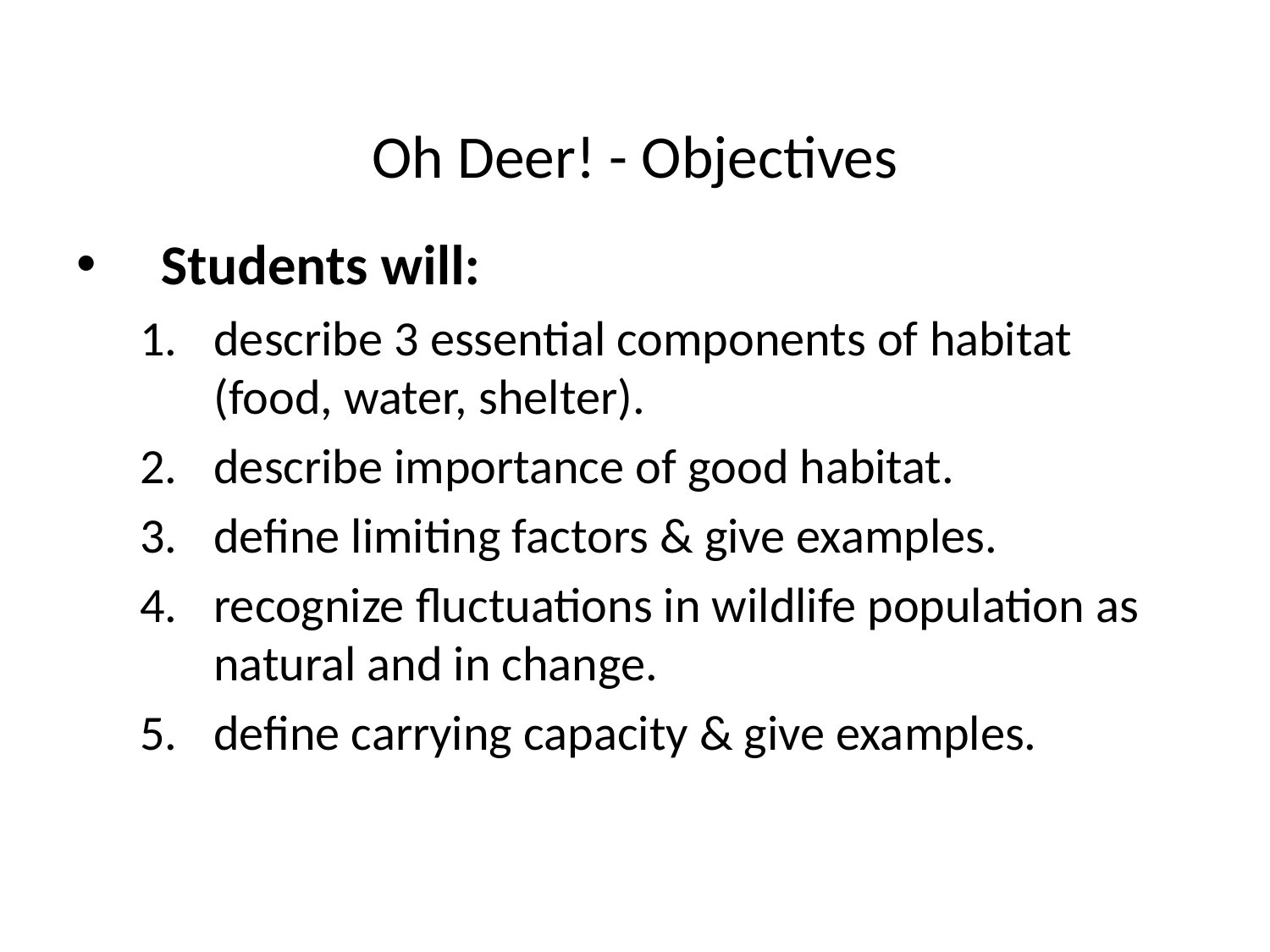

# Oh Deer! - Objectives
Students will:
describe 3 essential components of habitat (food, water, shelter).
describe importance of good habitat.
define limiting factors & give examples.
recognize fluctuations in wildlife population as natural and in change.
define carrying capacity & give examples.